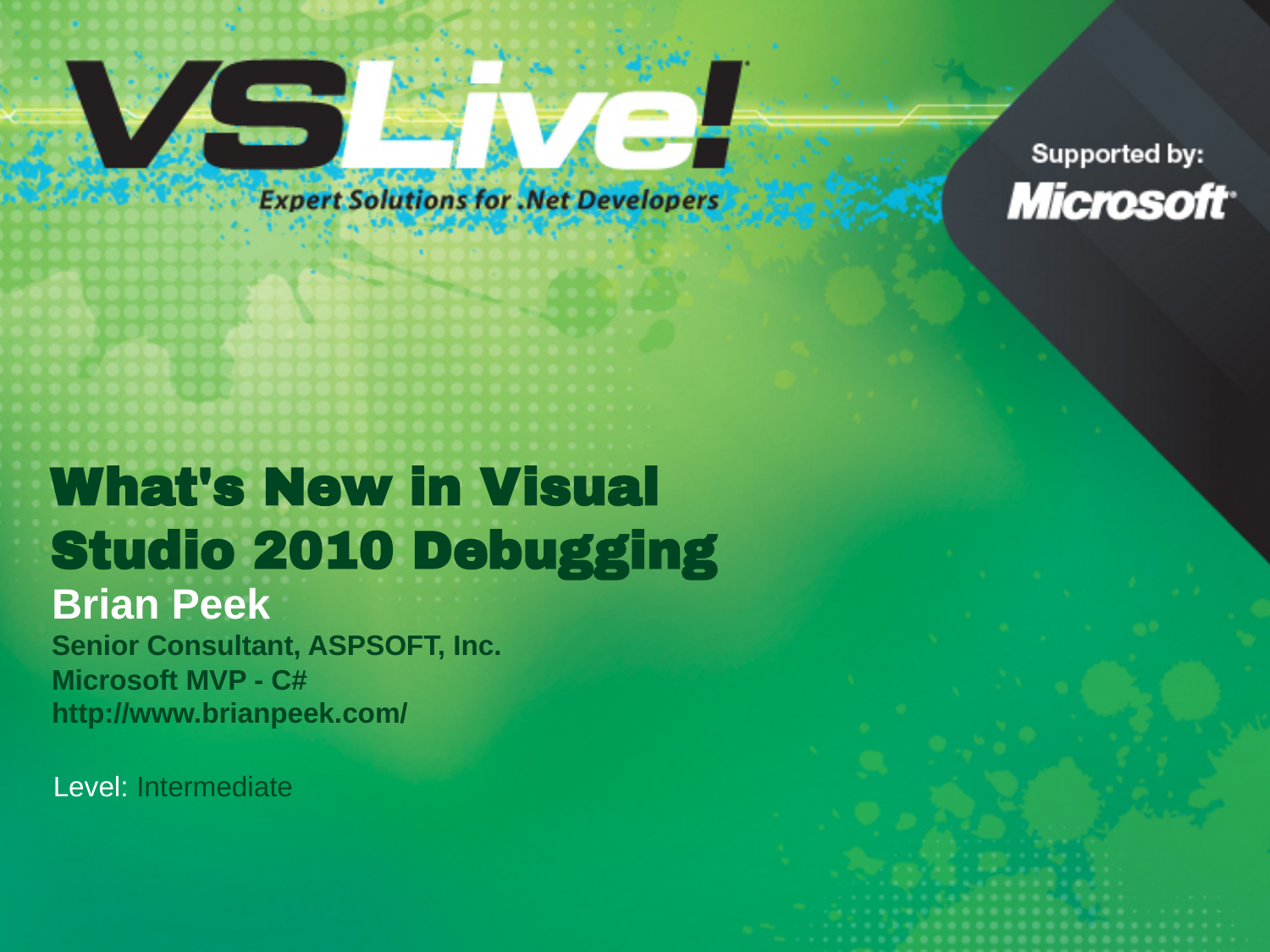

# What's New in Visual Studio 2010 Debugging
Brian Peek
Senior Consultant, ASPSOFT, Inc.
Microsoft MVP - C#
http://www.brianpeek.com/

Level: Intermediate